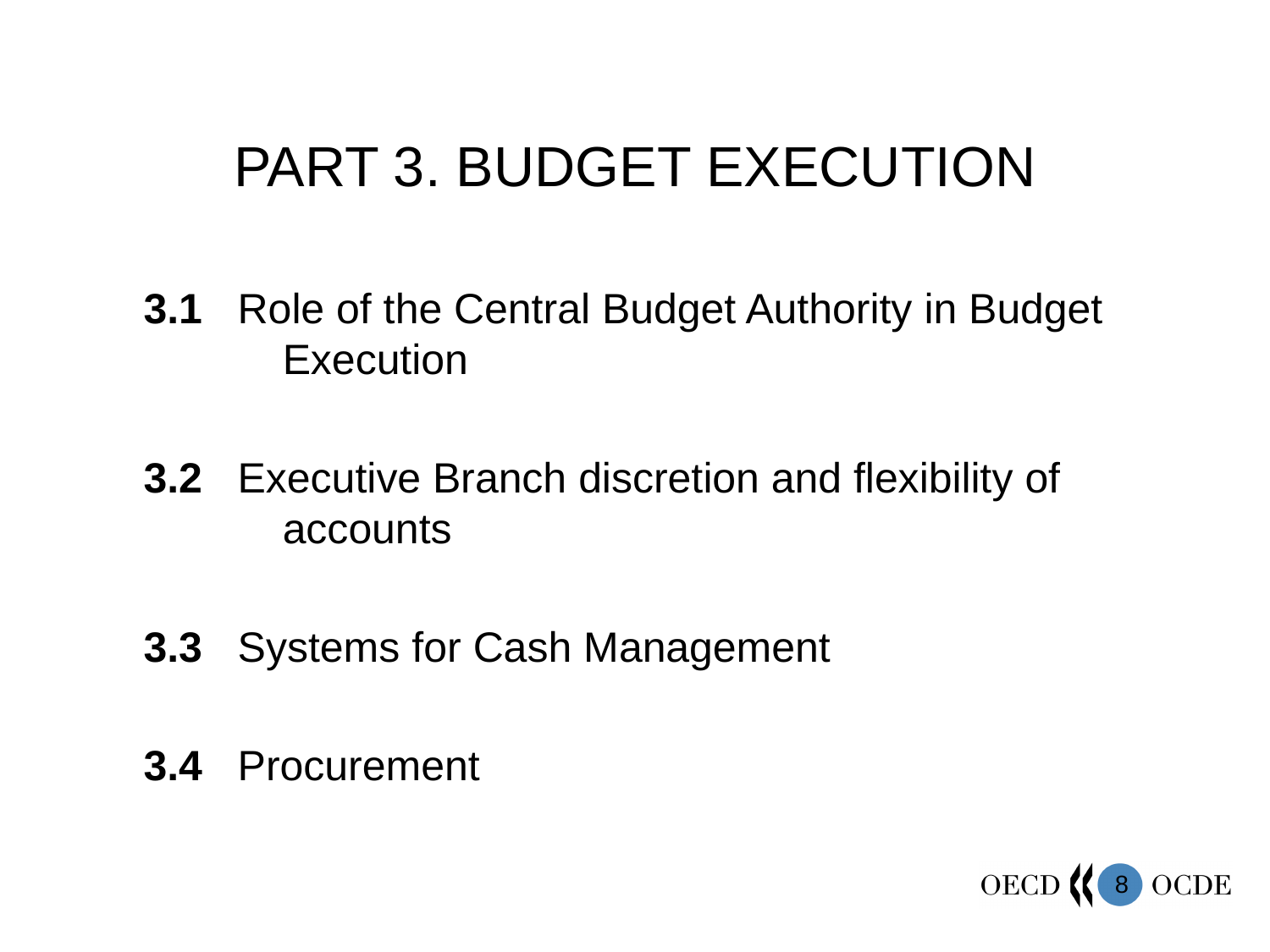

# PART 3. BUDGET EXECUTION
   3.1   Role of the Central Budget Authority in Budget 	Execution

   3.2   Executive Branch discretion and flexibility of 	accounts

   3.3   Systems for Cash Management

   3.4   Procurement